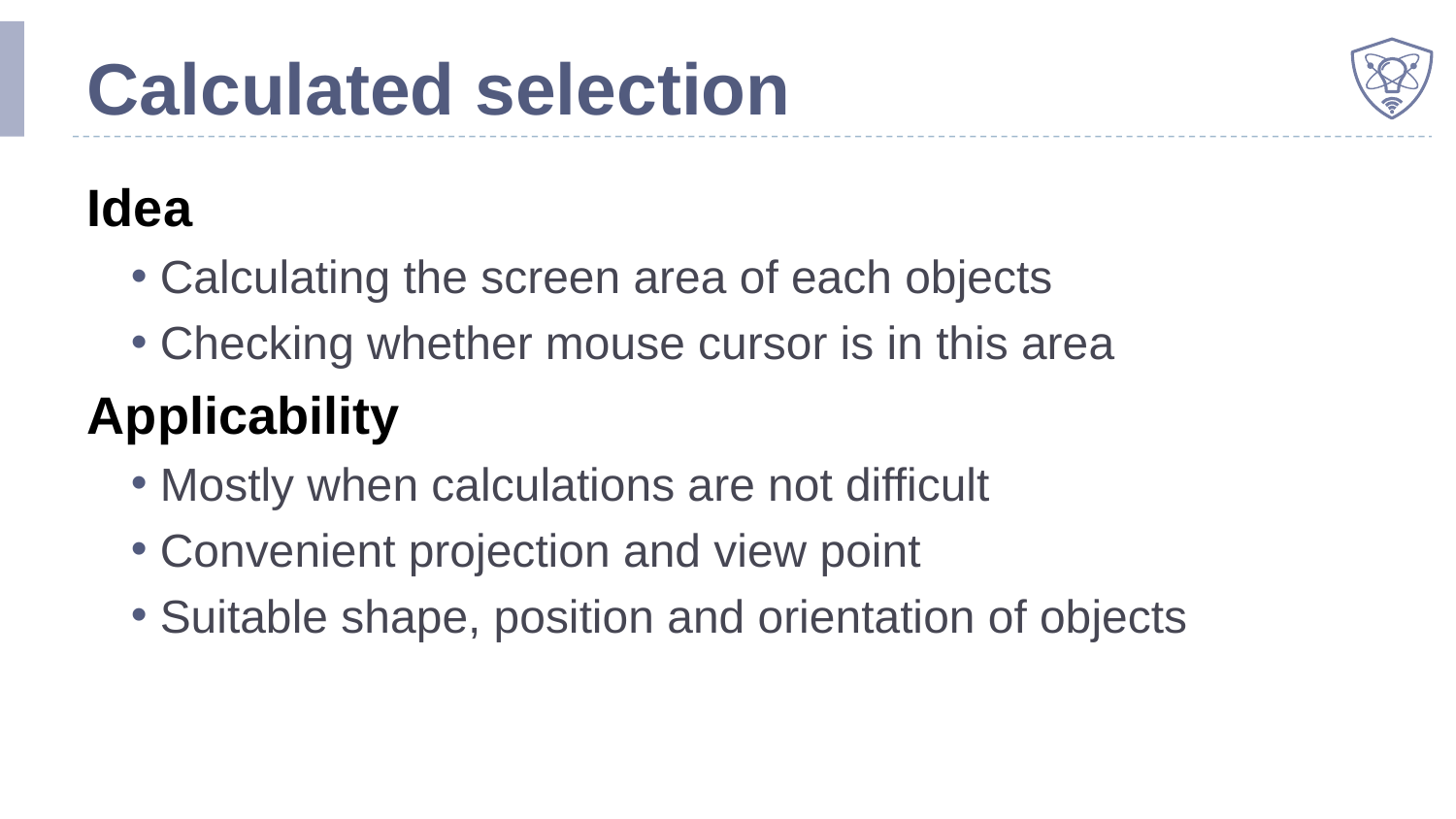

# Calculated selection
Idea
Calculating the screen area of each objects
Checking whether mouse cursor is in this area
Applicability
Mostly when calculations are not difficult
Convenient projection and view point
Suitable shape, position and orientation of objects